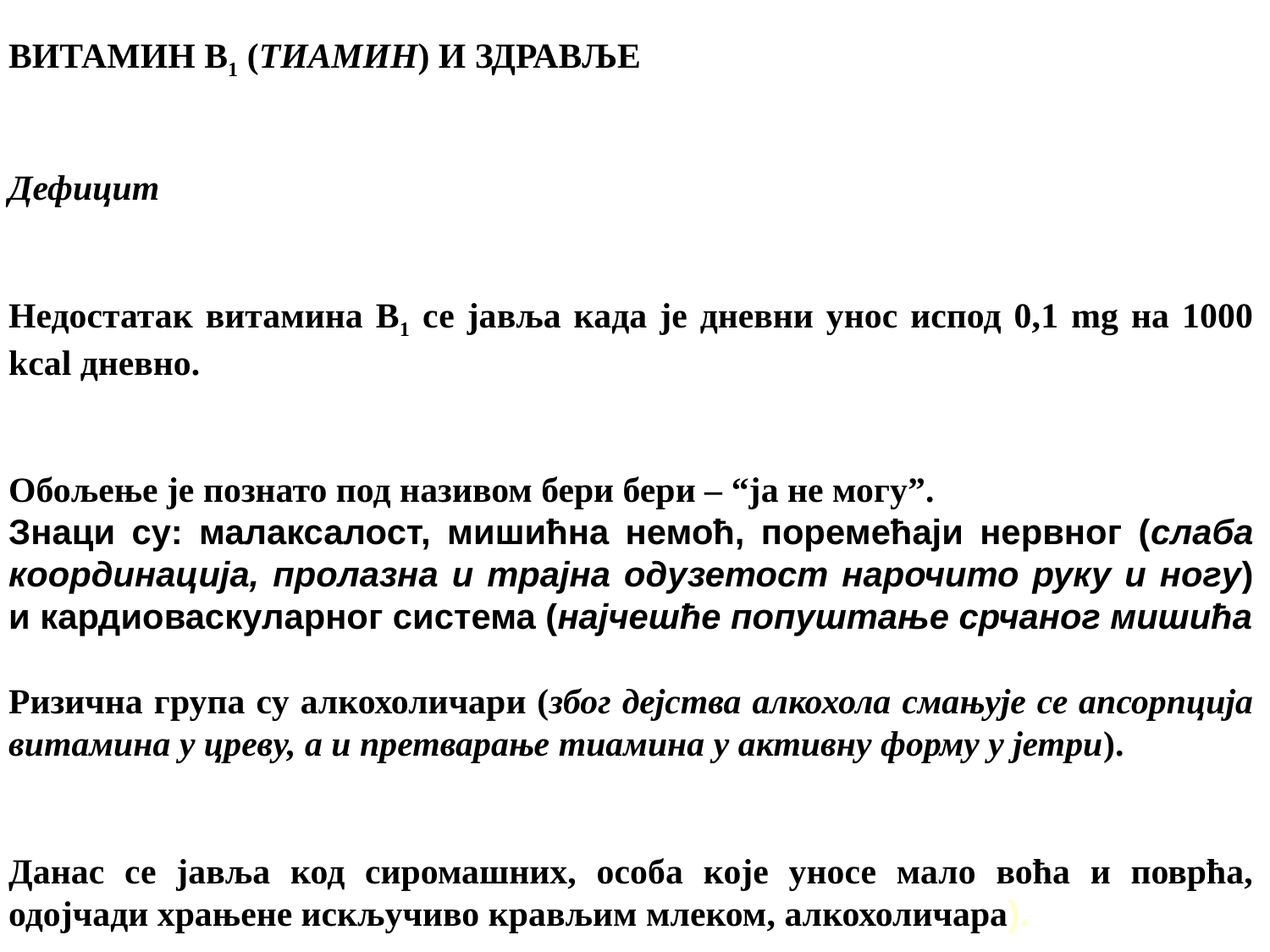

ВИТАМИН B1 (ТИАМИН) И ЗДРАВЉЕ

Дефицит

Недостатак витамина B1 се јавља када је дневни унос испод 0,1 mg на 1000 kcal дневно.

Обољење је познато под називом бери бери – “ја не могу”.
Знаци су: малаксалост, мишићна немоћ, поремећаји нервног (слаба координација, пролазна и трајна одузетост нарочито руку и ногу) и кардиоваскуларног система (најчешће попуштање срчаног мишића

Ризична група су алкохоличари (због дејства алкохола смањује се апсорпција витамина у цреву, а и претварање тиамина у активну форму у јетри).

Данас се јавља код сиромашних, особа које уносе мало воћа и поврћа, одојчади храњене искључиво крављим млеком, алкохоличара).